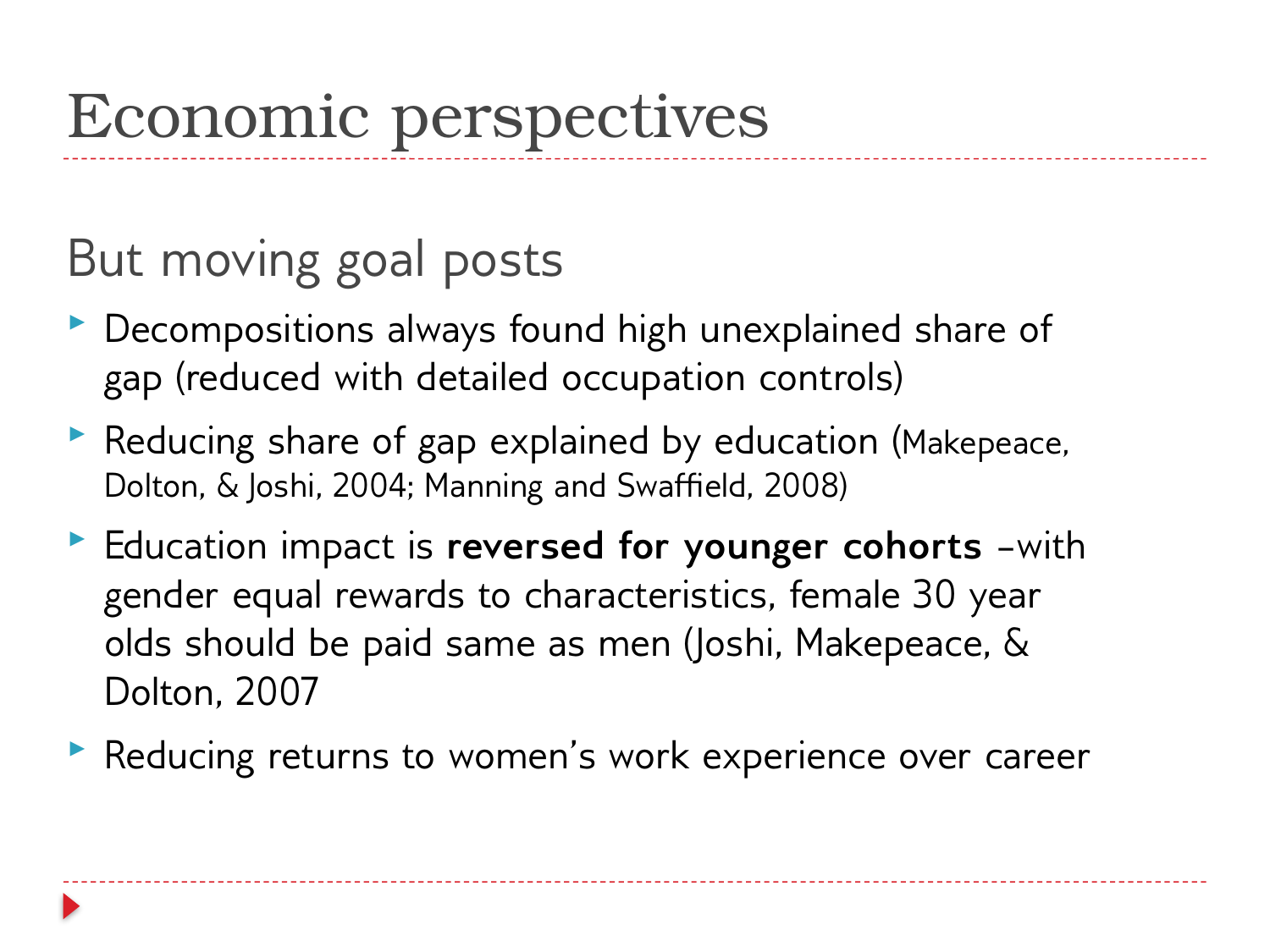

# Economic perspectives
But moving goal posts
Decompositions always found high unexplained share of gap (reduced with detailed occupation controls)
Reducing share of gap explained by education (Makepeace, Dolton, & Joshi, 2004; Manning and Swaffield, 2008)
Education impact is reversed for younger cohorts –with gender equal rewards to characteristics, female 30 year olds should be paid same as men (Joshi, Makepeace, & Dolton, 2007
Reducing returns to women’s work experience over career